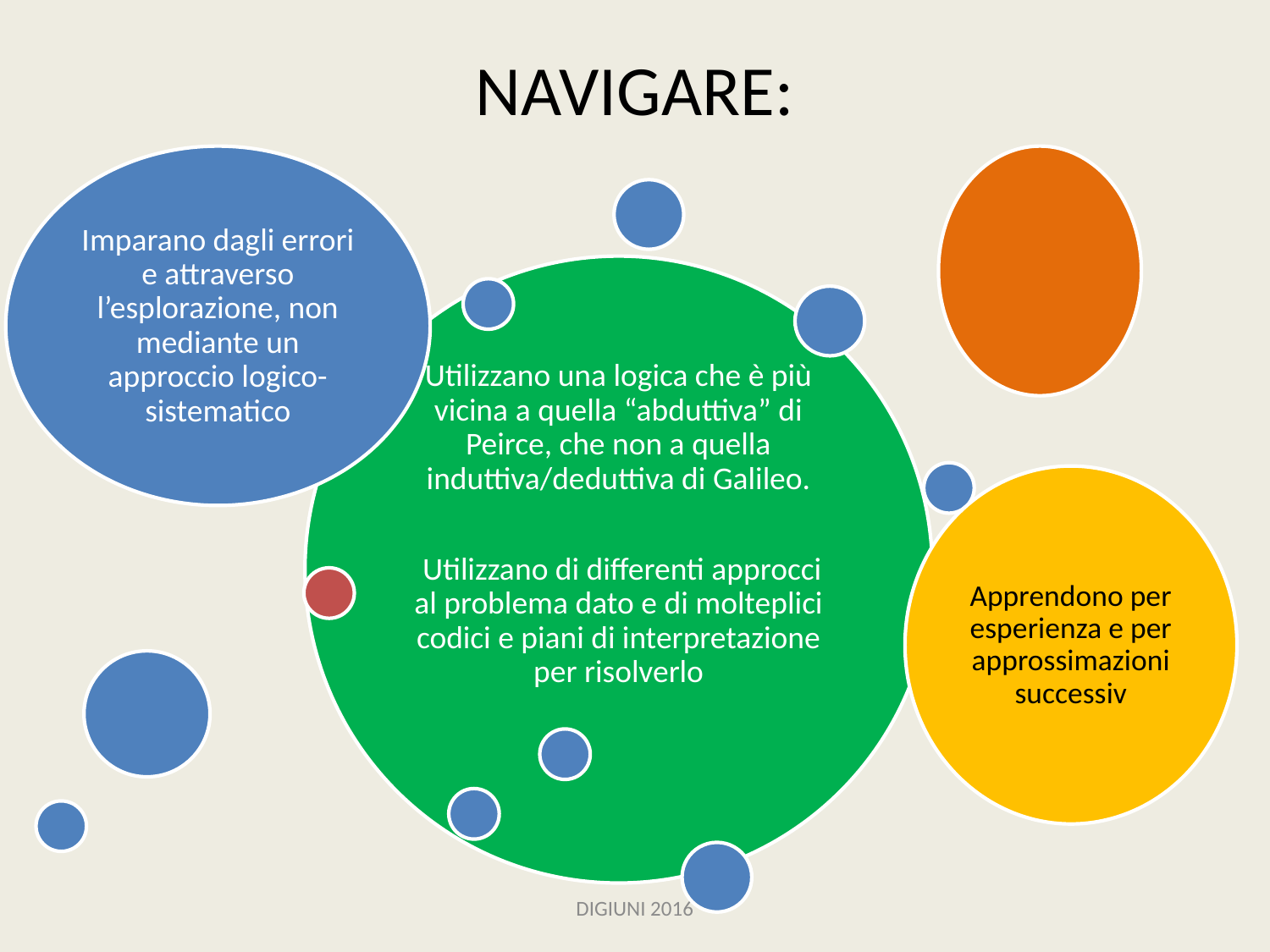

# NAVIGARE:
Utilizzano una logica che è più vicina a quella “abduttiva” di Peirce, che non a quella induttiva/deduttiva di Galileo.

 Utilizzano di differenti approcci al problema dato e di molteplici codici e piani di interpretazione per risolverlo

Imparano dagli errori e attraverso l’esplorazione, non mediante un approccio logico-sistematico
Apprendono per esperienza e per approssimazioni successiv

DIGIUNI 2016